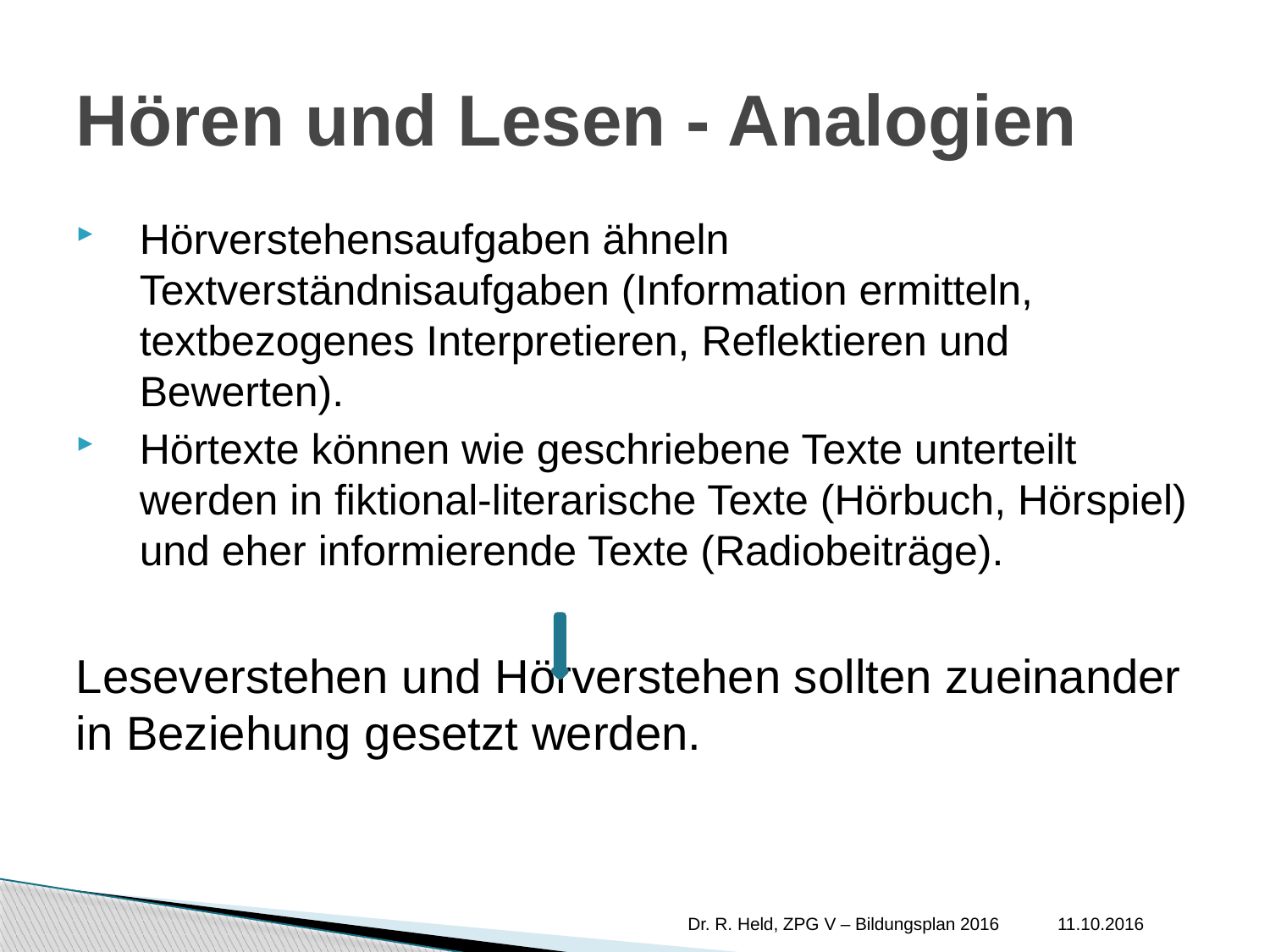

# Hören und Lesen - Analogien
Hörverstehensaufgaben ähneln Textverständnisaufgaben (Information ermitteln, textbezogenes Interpretieren, Reflektieren und Bewerten).
Hörtexte können wie geschriebene Texte unterteilt werden in fiktional-literarische Texte (Hörbuch, Hörspiel) und eher informierende Texte (Radiobeiträge).

Leseverstehen und Hörverstehen sollten zueinander in Beziehung gesetzt werden.

11.10.2016
Dr. R. Held, ZPG V – Bildungsplan 2016